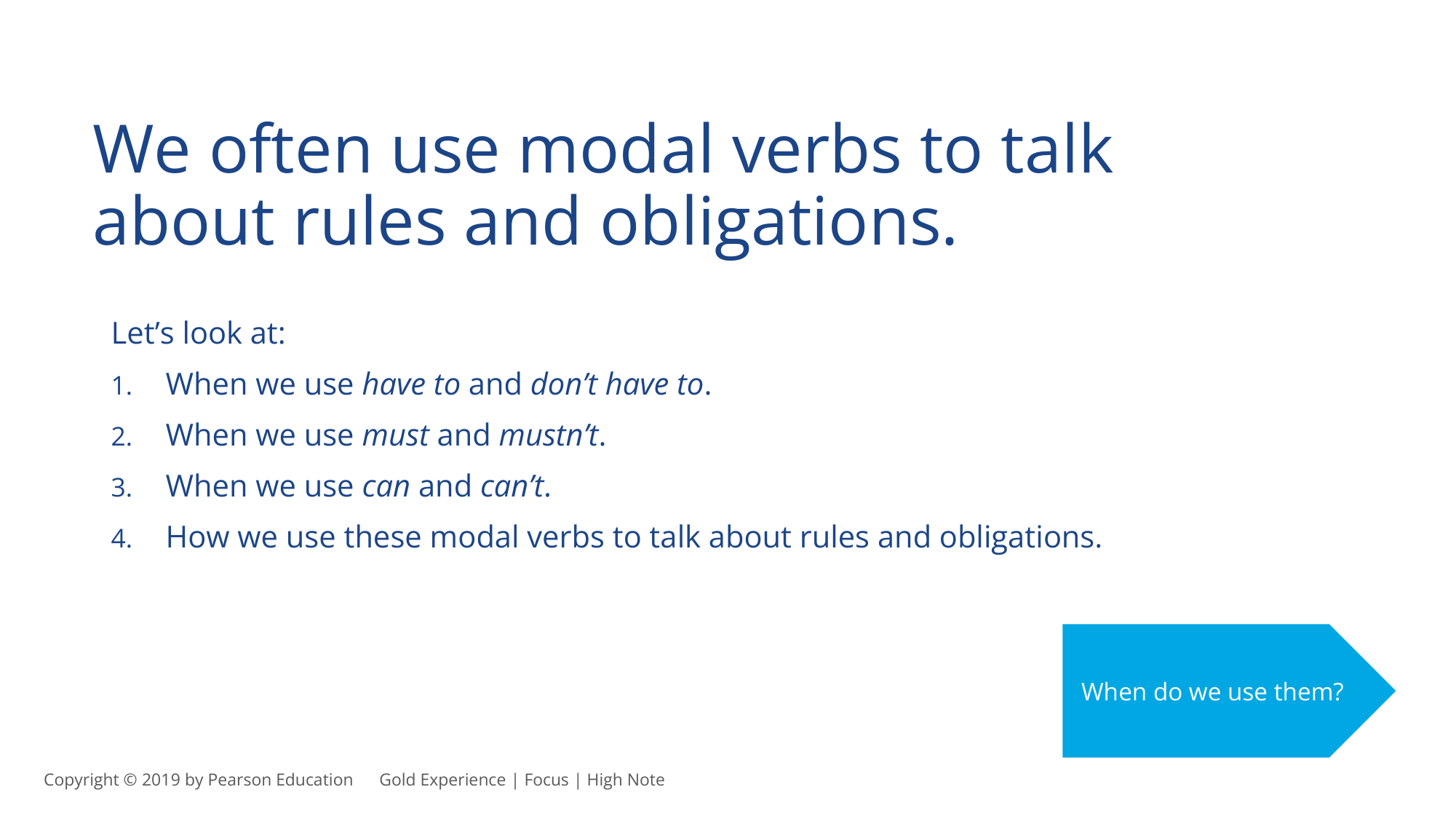

We often use modal verbs to talk about rules and obligations.
Let’s look at:
When we use have to and don’t have to.
When we use must and mustn’t.
When we use can and can’t.
How we use these modal verbs to talk about rules and obligations.
When do we use them?
Copyright © 2019 by Pearson Education      Gold Experience | Focus | High Note